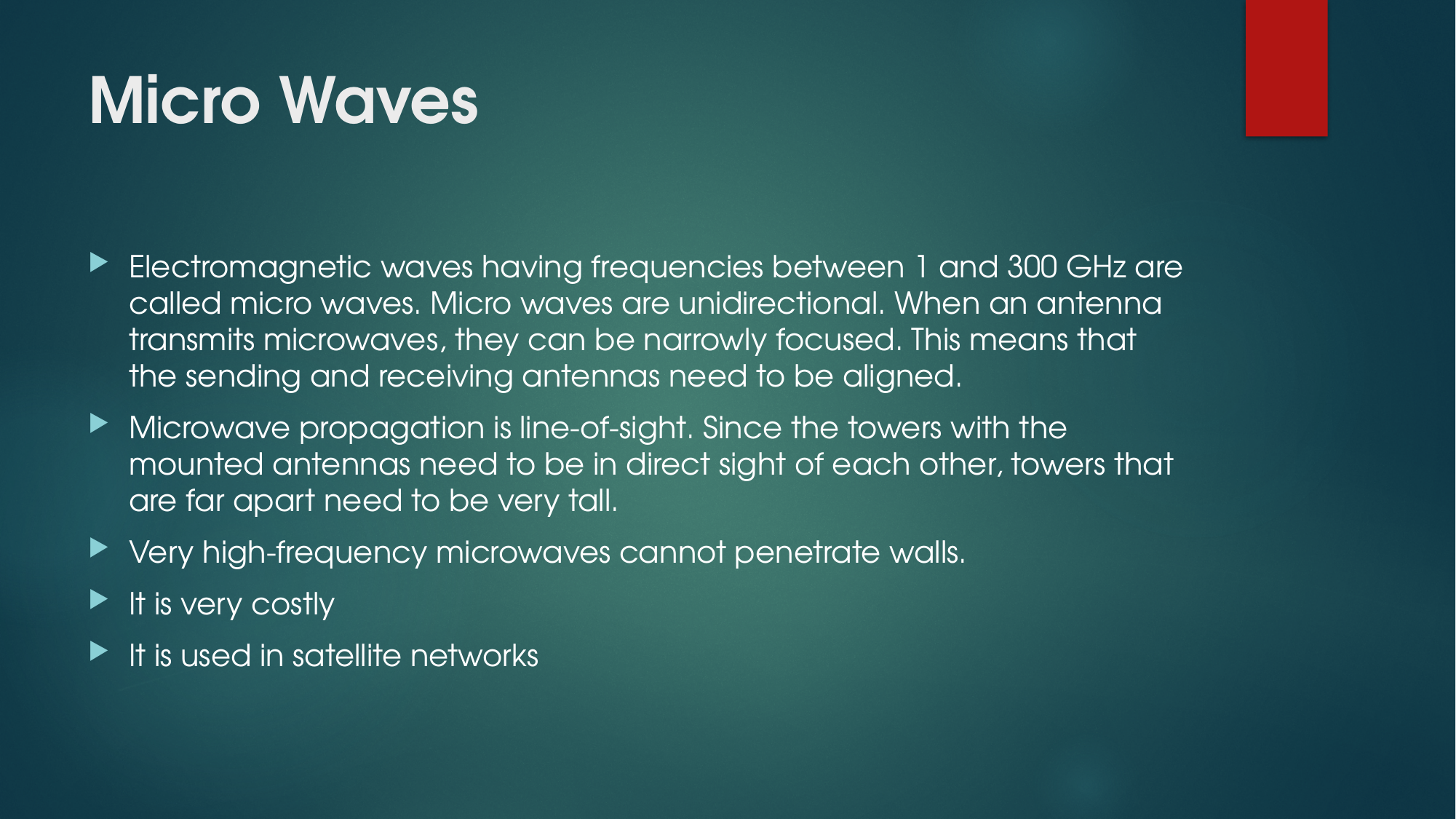

# Micro Waves
Electromagnetic waves having frequencies between 1 and 300 GHz are called micro waves. Micro waves are unidirectional. When an antenna transmits microwaves, they can be narrowly focused. This means that the sending and receiving antennas need to be aligned.
Microwave propagation is line-of-sight. Since the towers with the mounted antennas need to be in direct sight of each other, towers that are far apart need to be very tall.
Very high-frequency microwaves cannot penetrate walls.
It is very costly
It is used in satellite networks